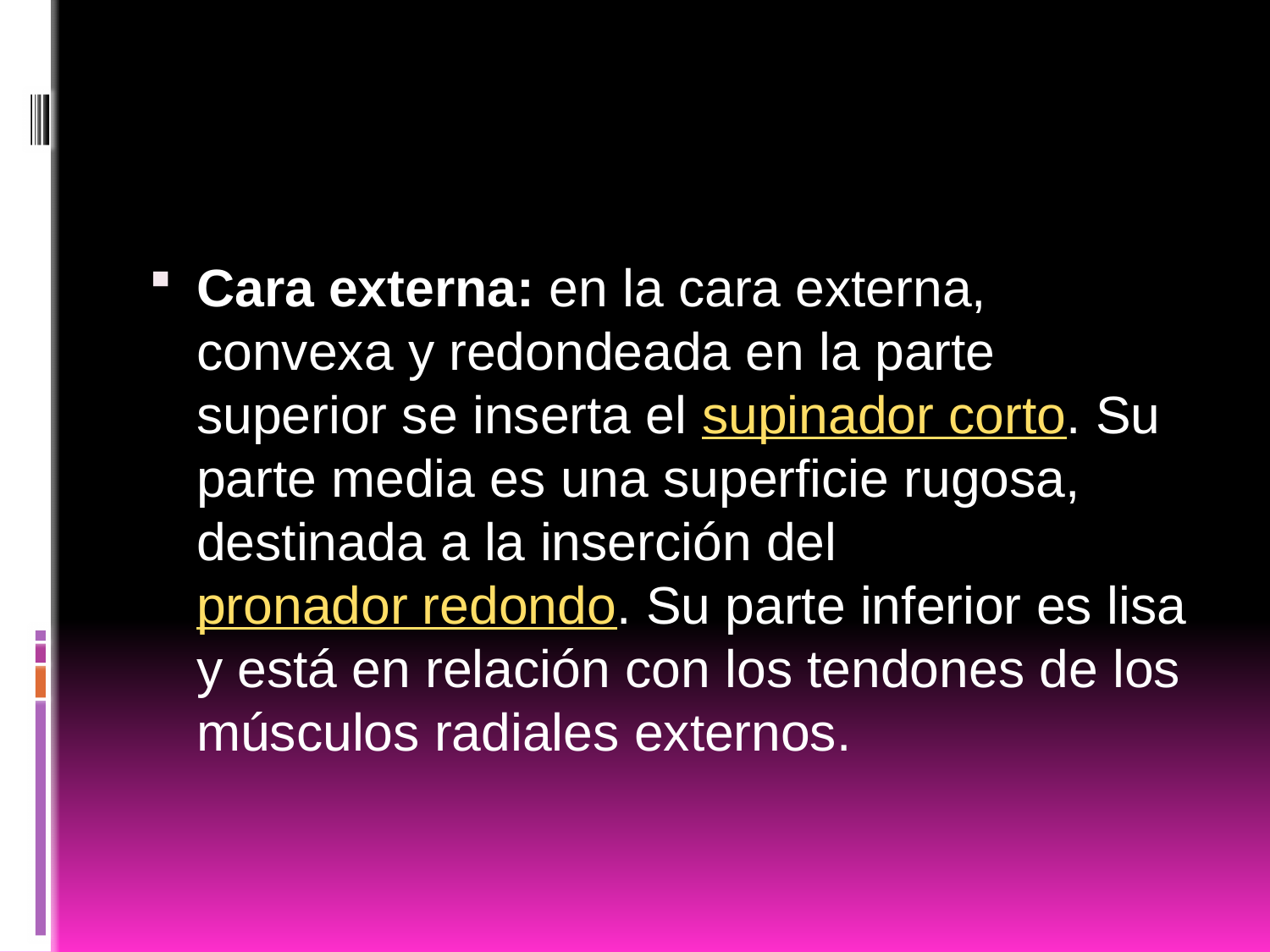

#
Cara externa: en la cara externa, convexa y redondeada en la parte superior se inserta el supinador corto. Su parte media es una superficie rugosa, destinada a la inserción del pronador redondo. Su parte inferior es lisa y está en relación con los tendones de los músculos radiales externos.